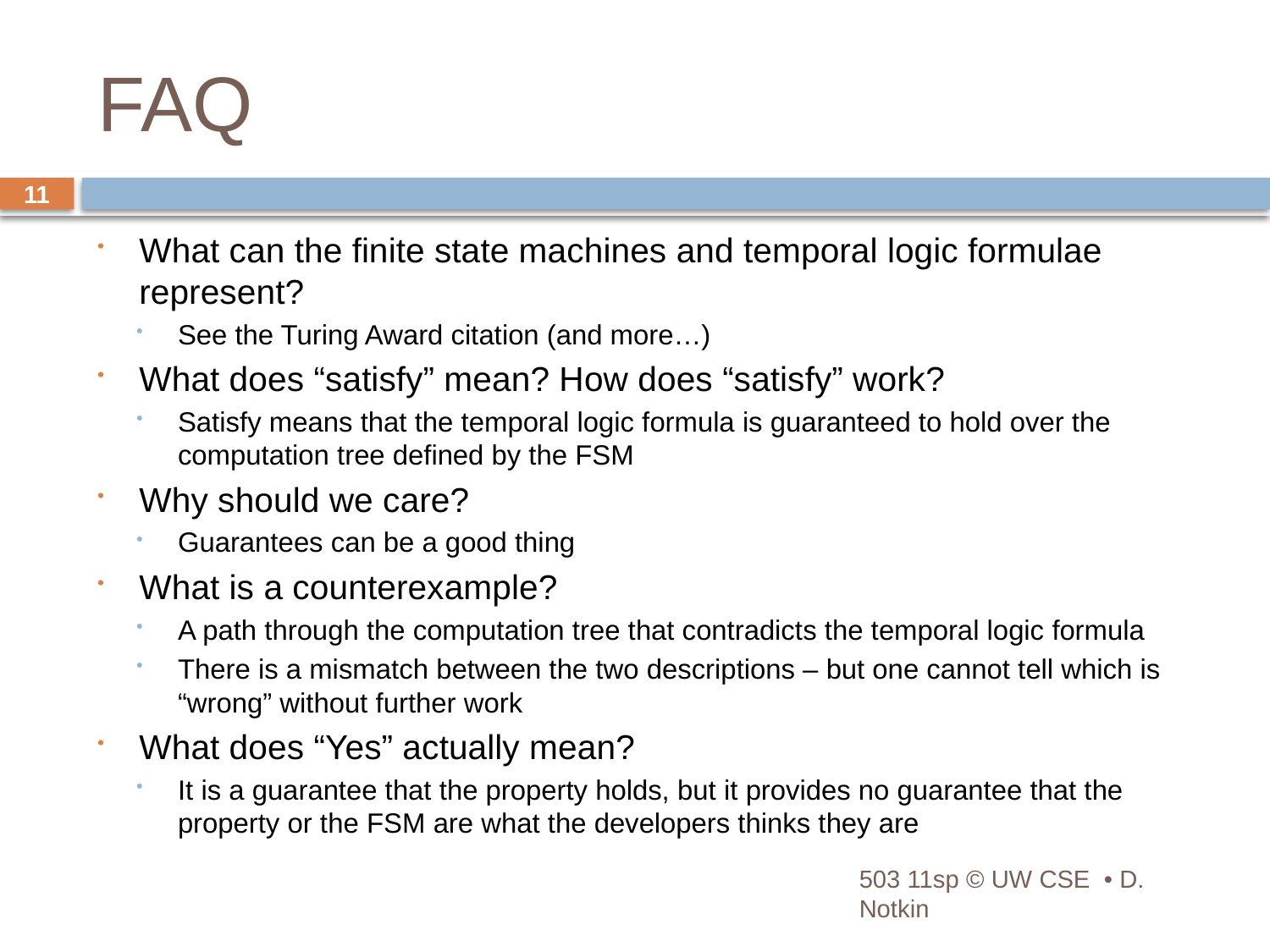

# FAQ
11
What can the finite state machines and temporal logic formulae represent?
See the Turing Award citation (and more…)
What does “satisfy” mean? How does “satisfy” work?
Satisfy means that the temporal logic formula is guaranteed to hold over the computation tree defined by the FSM
Why should we care?
Guarantees can be a good thing
What is a counterexample?
A path through the computation tree that contradicts the temporal logic formula
There is a mismatch between the two descriptions – but one cannot tell which is “wrong” without further work
What does “Yes” actually mean?
It is a guarantee that the property holds, but it provides no guarantee that the property or the FSM are what the developers thinks they are
503 11sp © UW CSE  • D. Notkin